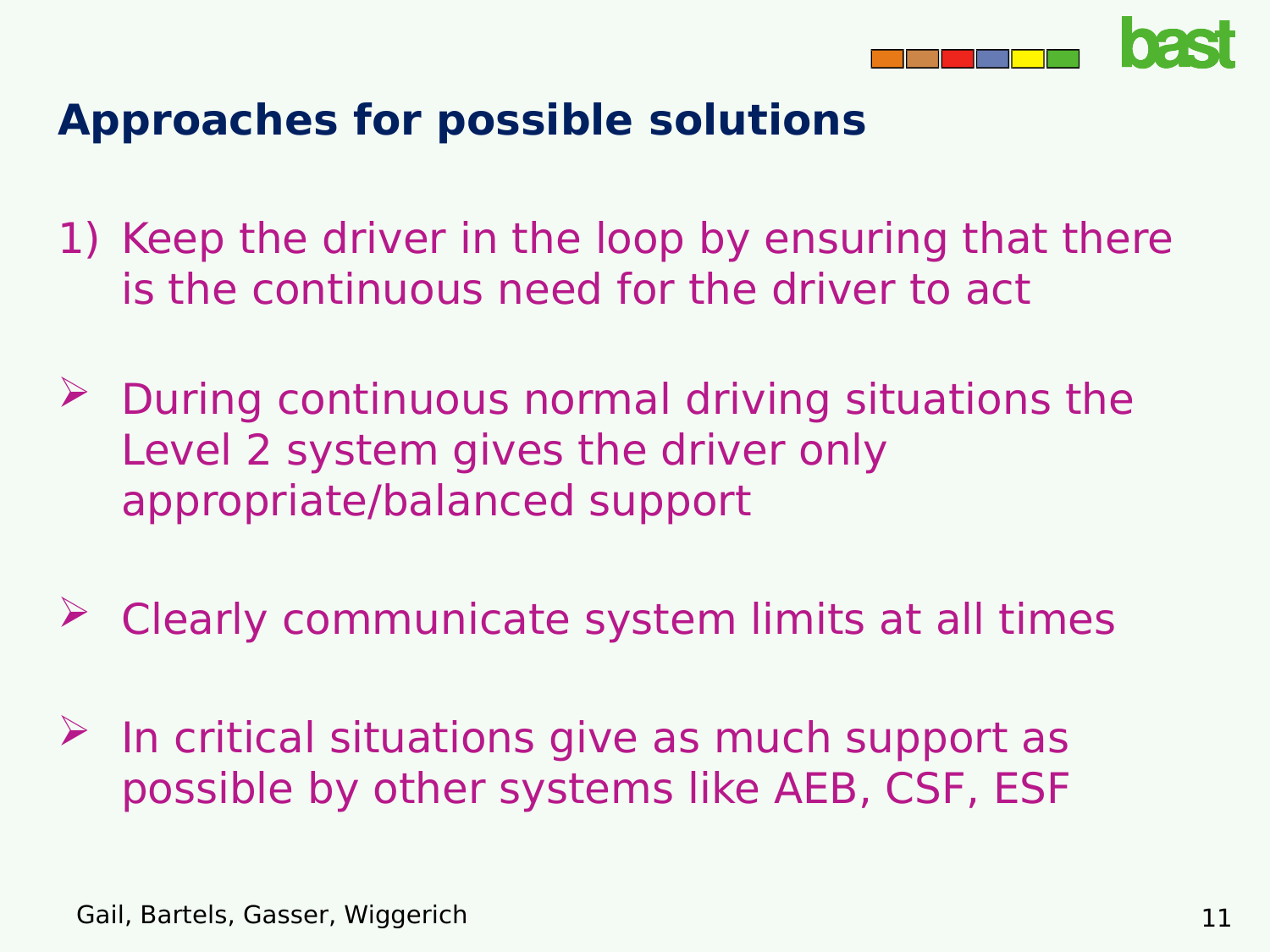

Approaches for possible solutions

Keep the driver in the loop by ensuring that there is the continuous need for the driver to act
During continuous normal driving situations the Level 2 system gives the driver only appropriate/balanced support

Clearly communicate system limits at all times

In critical situations give as much support as possible by other systems like AEB, CSF, ESF
Gail, Bartels, Gasser, Wiggerich
11